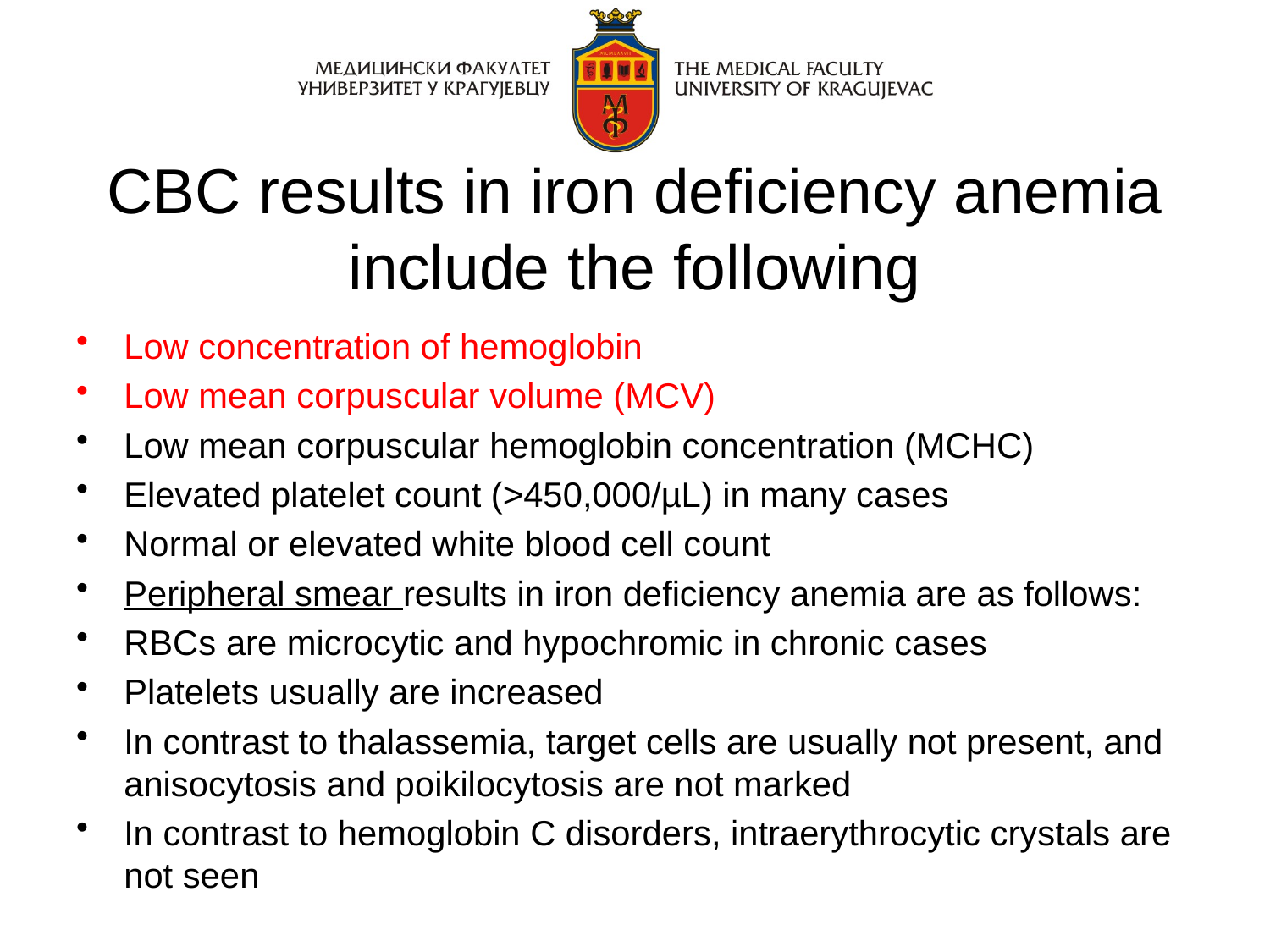

# CBC results in iron deficiency anemia include the following
Low concentration of hemoglobin
Low mean corpuscular volume (MCV)
Low mean corpuscular hemoglobin concentration (MCHC)
Elevated platelet count (>450,000/µL) in many cases
Normal or elevated white blood cell count
Peripheral smear results in iron deficiency anemia are as follows:
RBCs are microcytic and hypochromic in chronic cases
Platelets usually are increased
In contrast to thalassemia, target cells are usually not present, and anisocytosis and poikilocytosis are not marked
In contrast to hemoglobin C disorders, intraerythrocytic crystals are not seen